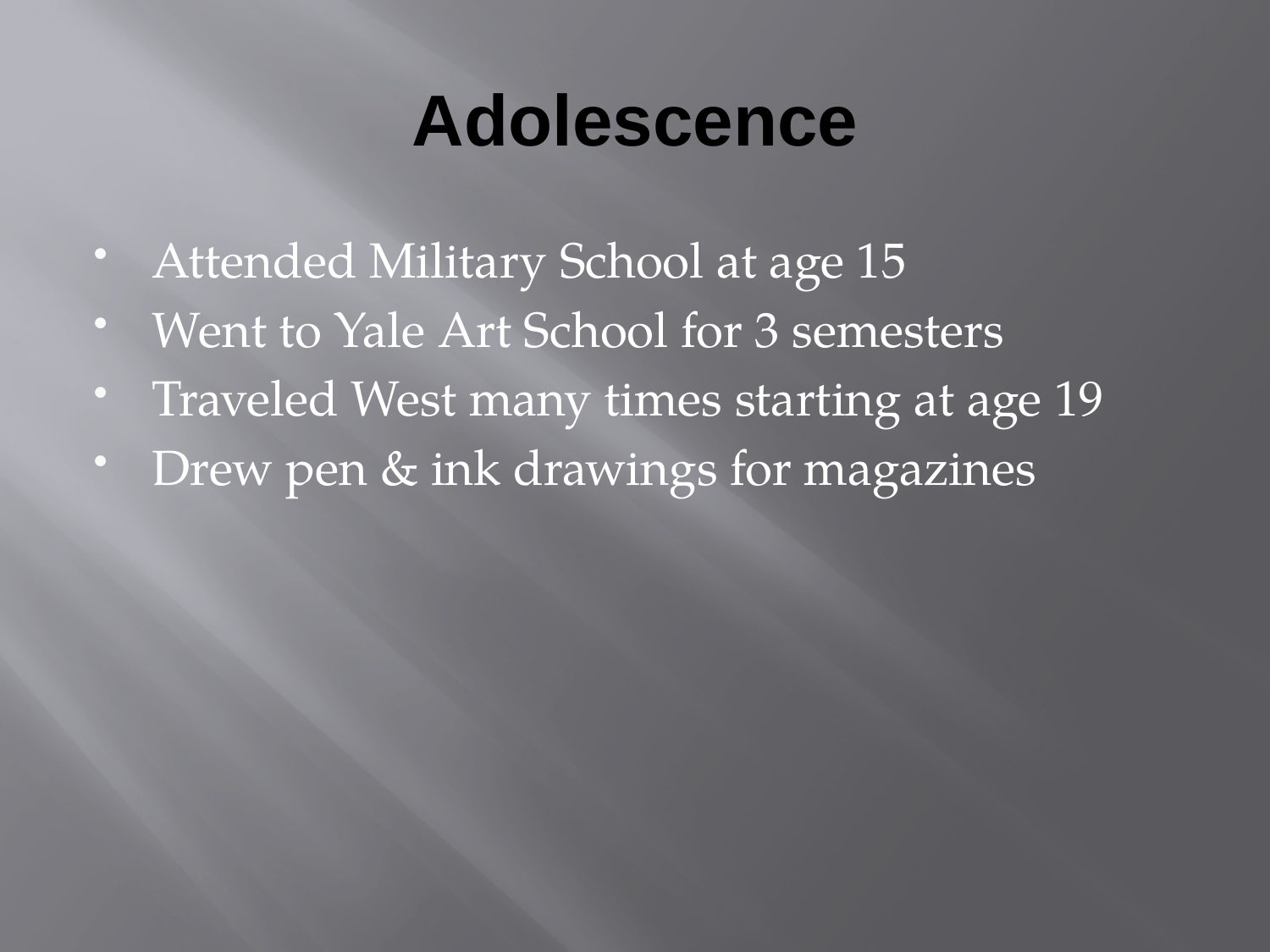

# Adolescence
Attended Military School at age 15
Went to Yale Art School for 3 semesters
Traveled West many times starting at age 19
Drew pen & ink drawings for magazines